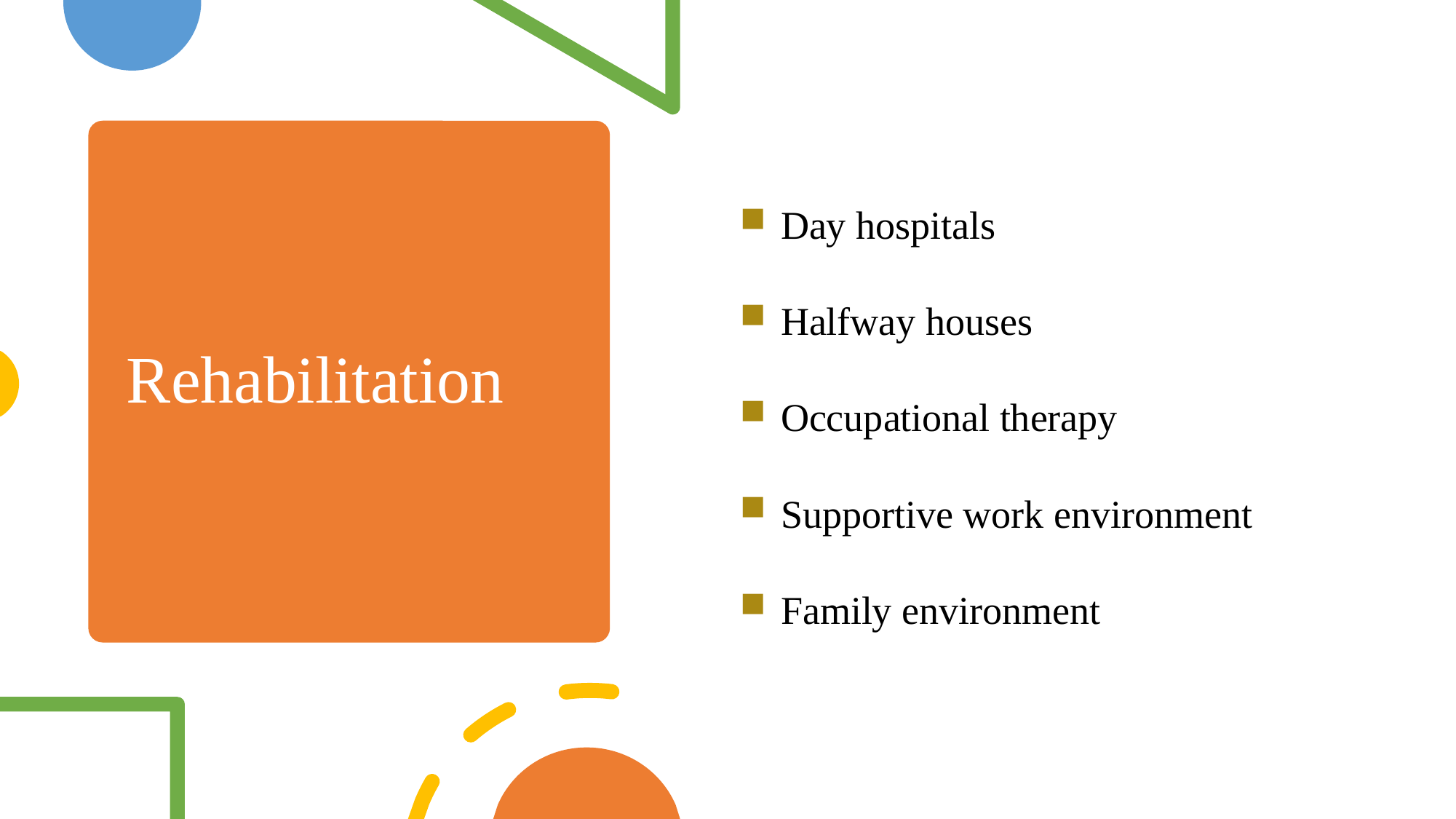

Day hospitals
Halfway houses
Occupational therapy
Supportive work environment
Family environment

# Rehabilitation